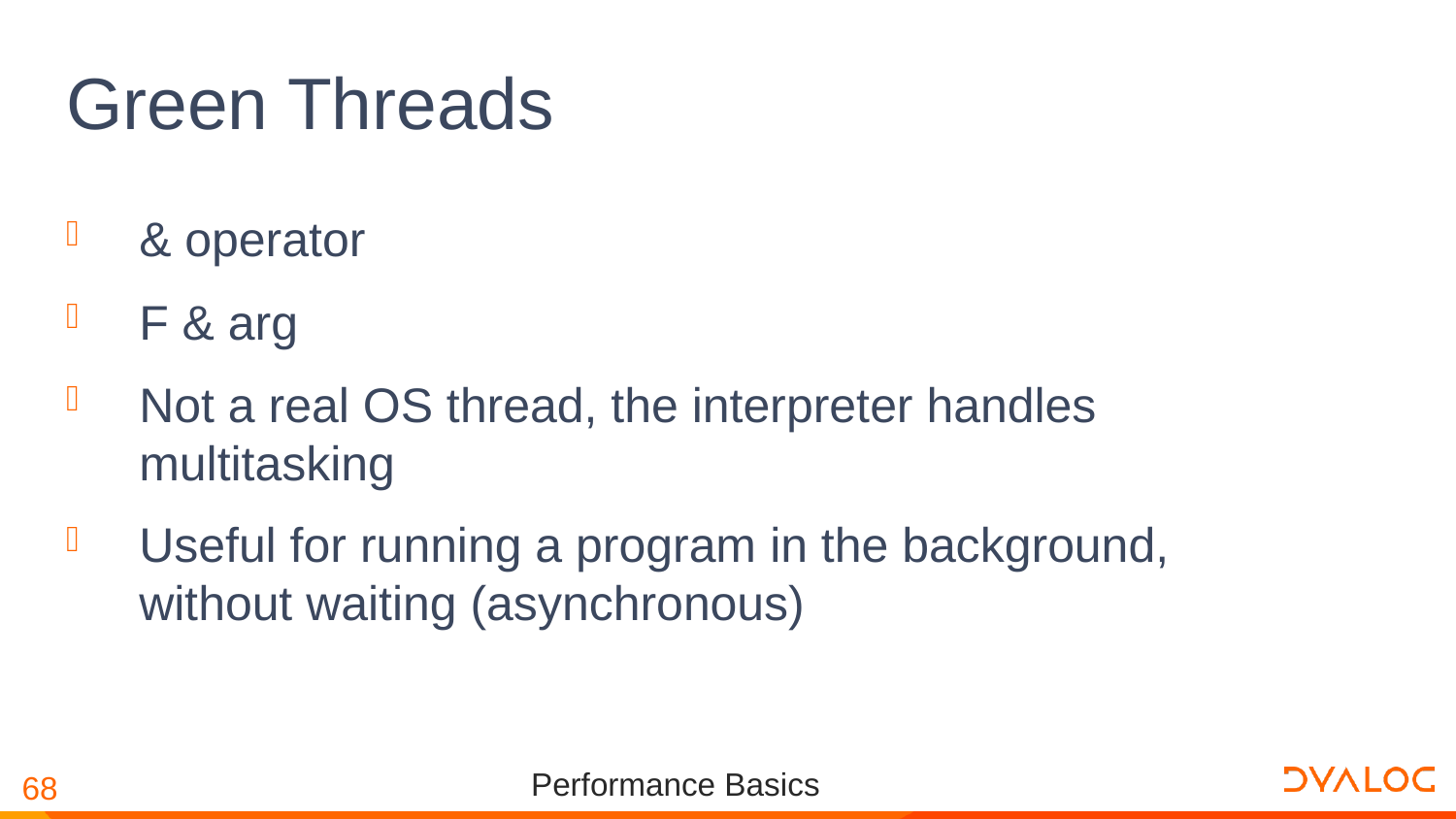

# Green Threads
& operator
F & arg
Not a real OS thread, the interpreter handles multitasking
Useful for running a program in the background, without waiting (asynchronous)